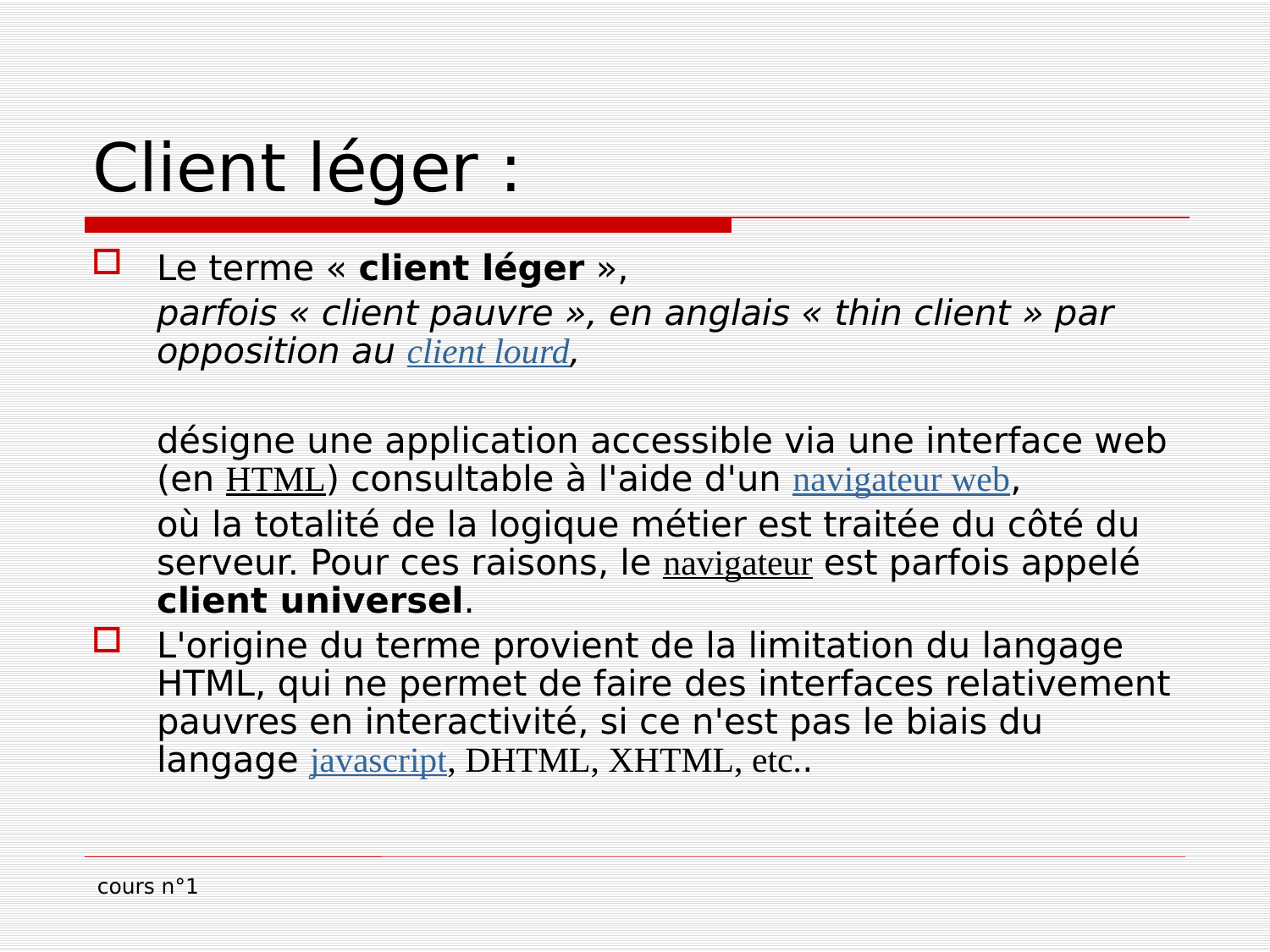

# Client léger :
Le terme « client léger »,
	parfois « client pauvre », en anglais « thin client » par opposition au client lourd,

	désigne une application accessible via une interface web (en HTML) consultable à l'aide d'un navigateur web,
	où la totalité de la logique métier est traitée du côté du serveur. Pour ces raisons, le navigateur est parfois appelé client universel.
L'origine du terme provient de la limitation du langage HTML, qui ne permet de faire des interfaces relativement pauvres en interactivité, si ce n'est pas le biais du langage javascript, DHTML, XHTML, etc..
cours n°1